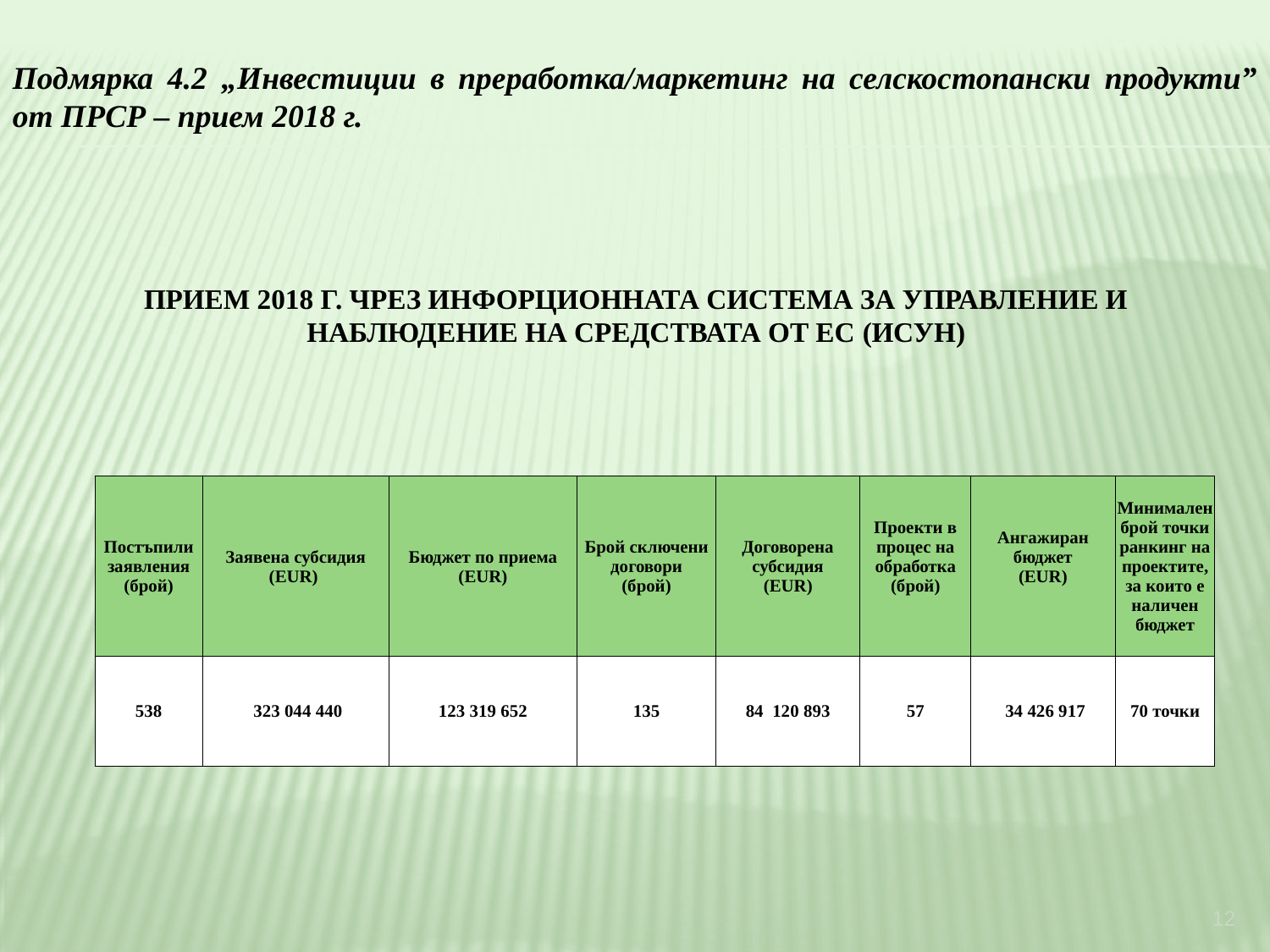

Подмярка 4.2 „Инвестиции в преработка/маркетинг на селскостопански продукти” от ПРСР – прием 2018 г.
ПРИЕМ 2018 Г. ЧРЕЗ ИНФОРЦИОННАТА СИСТЕМА ЗА УПРАВЛЕНИЕ И НАБЛЮДЕНИЕ НА СРЕДСТВАТА ОТ ЕС (ИСУН)
| Постъпили заявления (брой) | Заявена субсидия (EUR) | Бюджет по приема (EUR) | Брой сключени договори (брой) | Договорена субсидия (EUR) | Проекти в процес на обработка (брой) | Ангажиран бюджет (EUR) | Минимален брой точки ранкинг на проектите, за които е наличен бюджет |
| --- | --- | --- | --- | --- | --- | --- | --- |
| 538 | 323 044 440 | 123 319 652 | 135 | 84 120 893 | 57 | 34 426 917 | 70 точки |
12